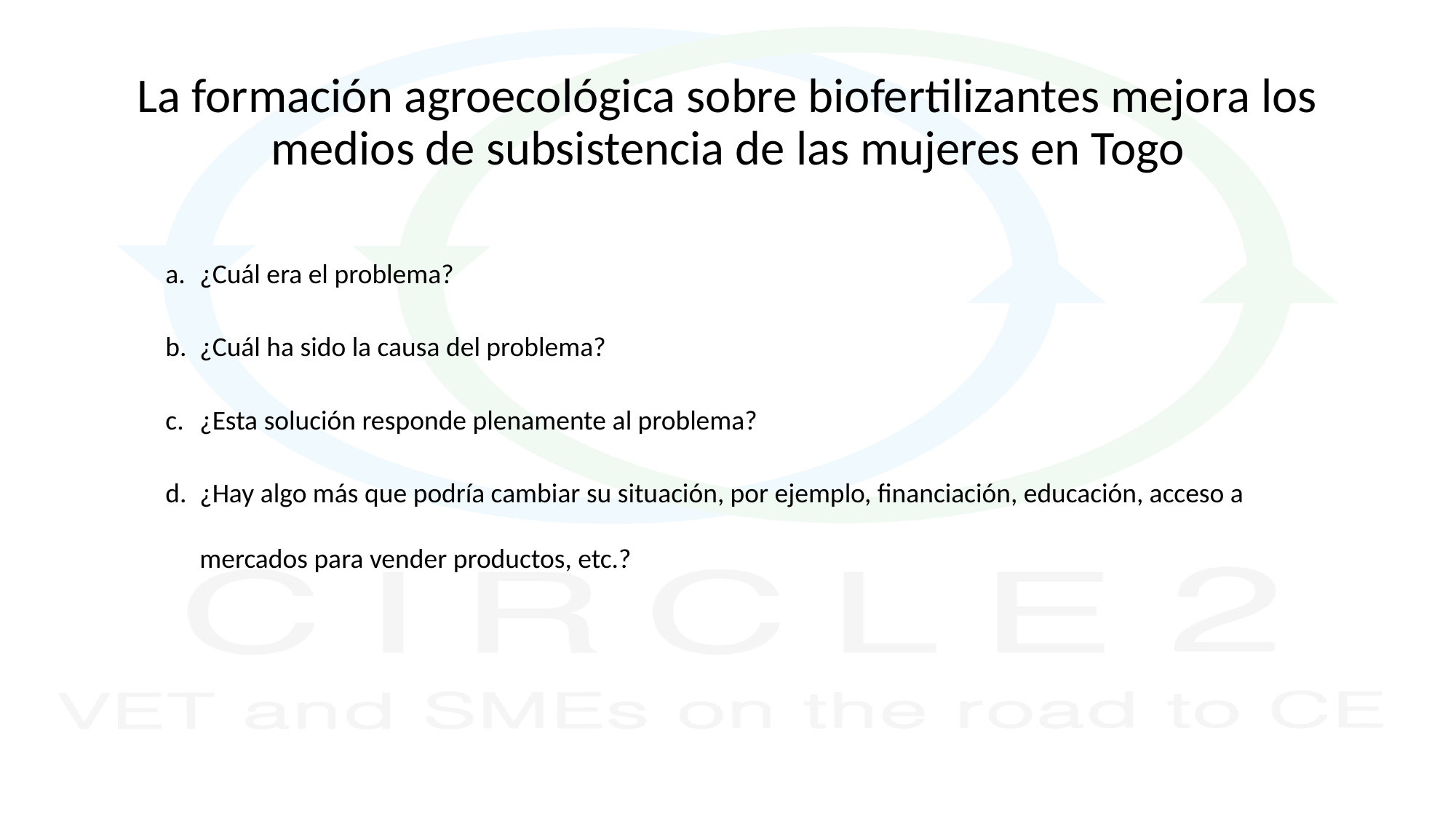

# La formación agroecológica sobre biofertilizantes mejora los medios de subsistencia de las mujeres en Togo
¿Cuál era el problema?
¿Cuál ha sido la causa del problema?
¿Esta solución responde plenamente al problema?
¿Hay algo más que podría cambiar su situación, por ejemplo, financiación, educación, acceso a mercados para vender productos, etc.?